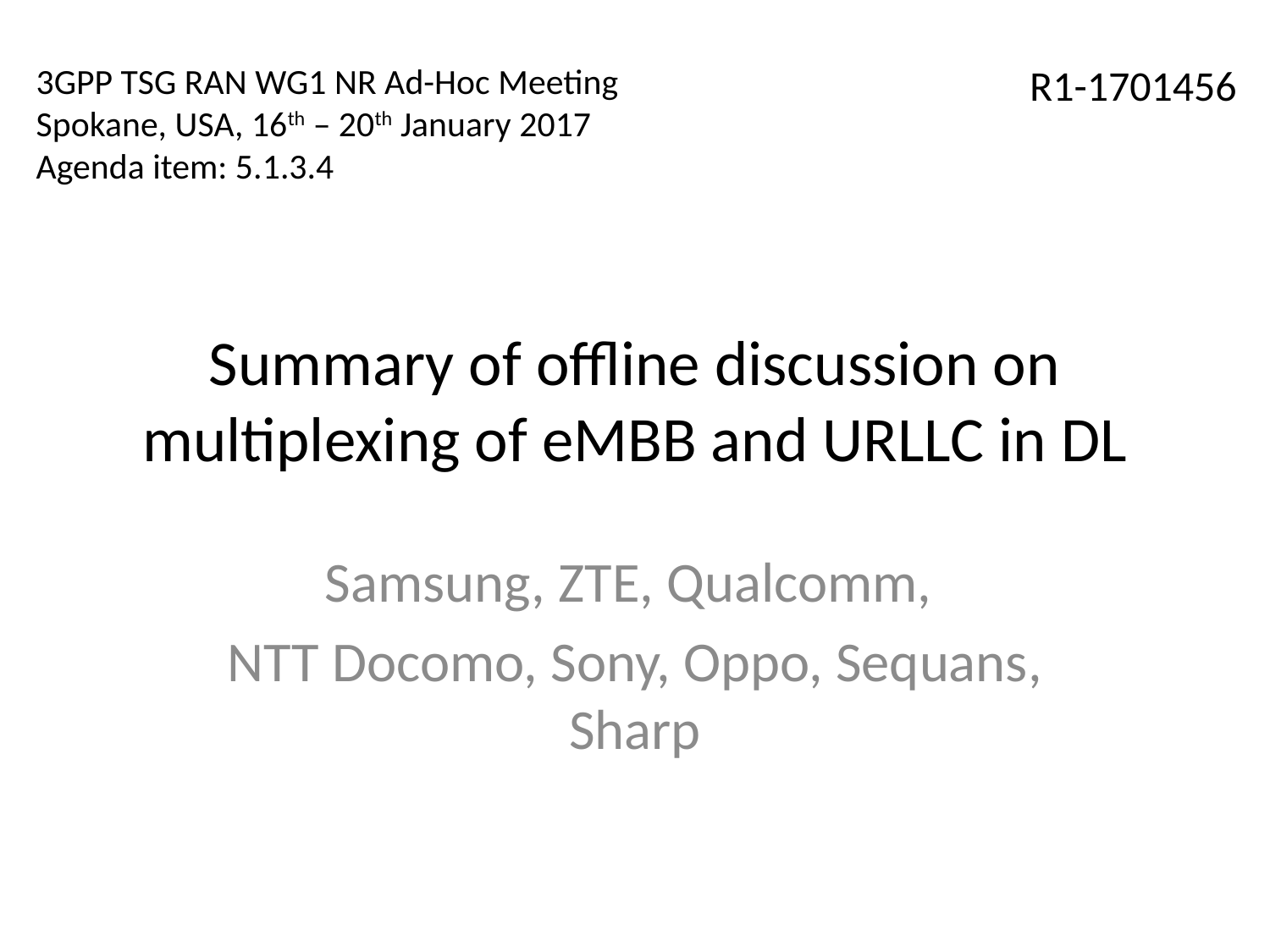

3GPP TSG RAN WG1 NR Ad-Hoc Meeting
Spokane, USA, 16th – 20th January 2017
Agenda item: 5.1.3.4
R1-1701456
# Summary of offline discussion on multiplexing of eMBB and URLLC in DL
Samsung, ZTE, Qualcomm,
NTT Docomo, Sony, Oppo, Sequans, Sharp